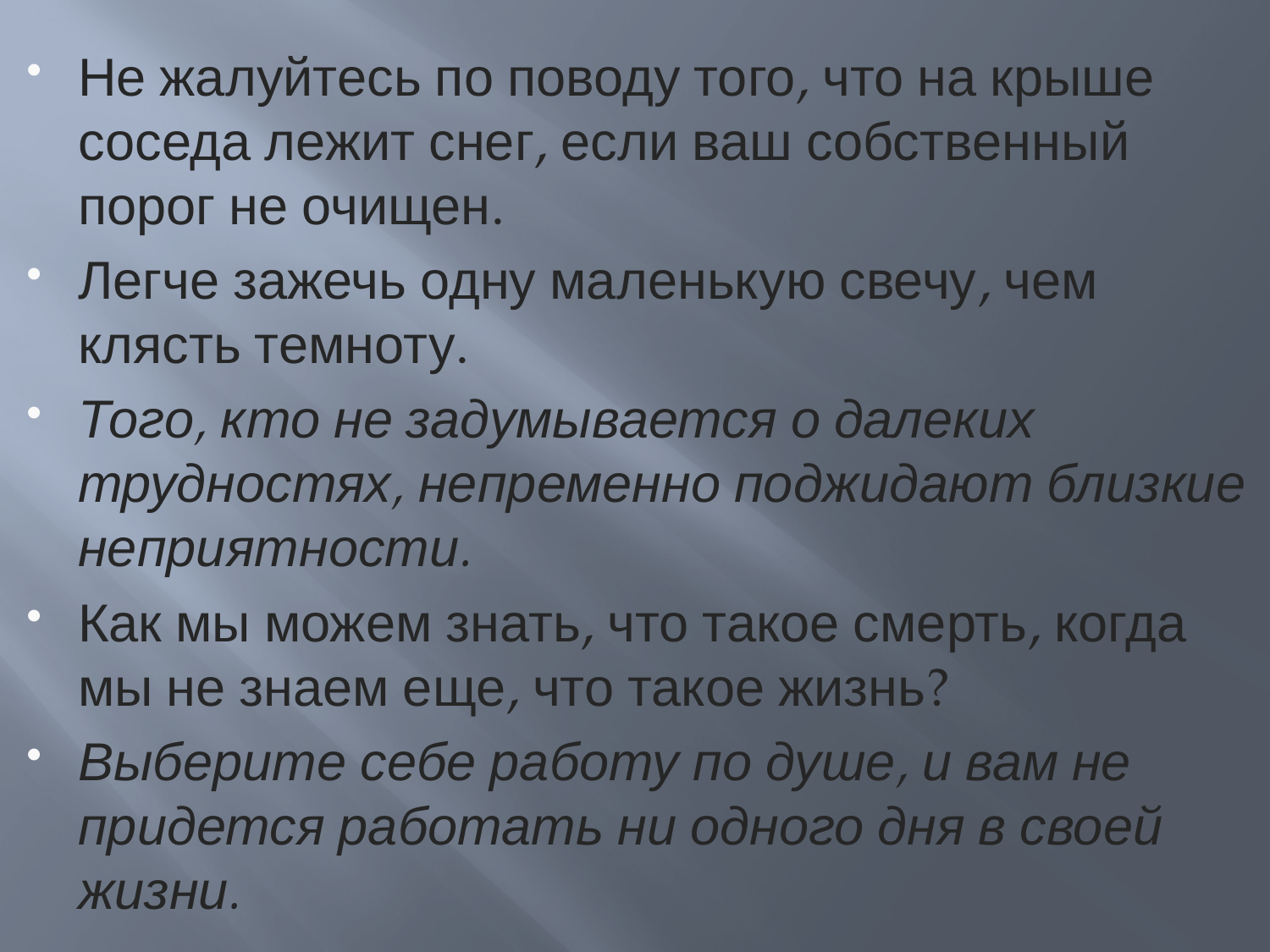

Не жалуйтесь по поводу того, что на крыше соседа лежит снег, если ваш собственный порог не очищен.
Легче зажечь одну маленькую свечу, чем клясть темноту.
Того, кто не задумывается о далеких трудностях, непременно поджидают близкие неприятности.
Как мы можем знать, что такое смерть, когда мы не знаем еще, что такое жизнь?
Выберите себе работу по душе, и вам не придется работать ни одного дня в своей жизни.